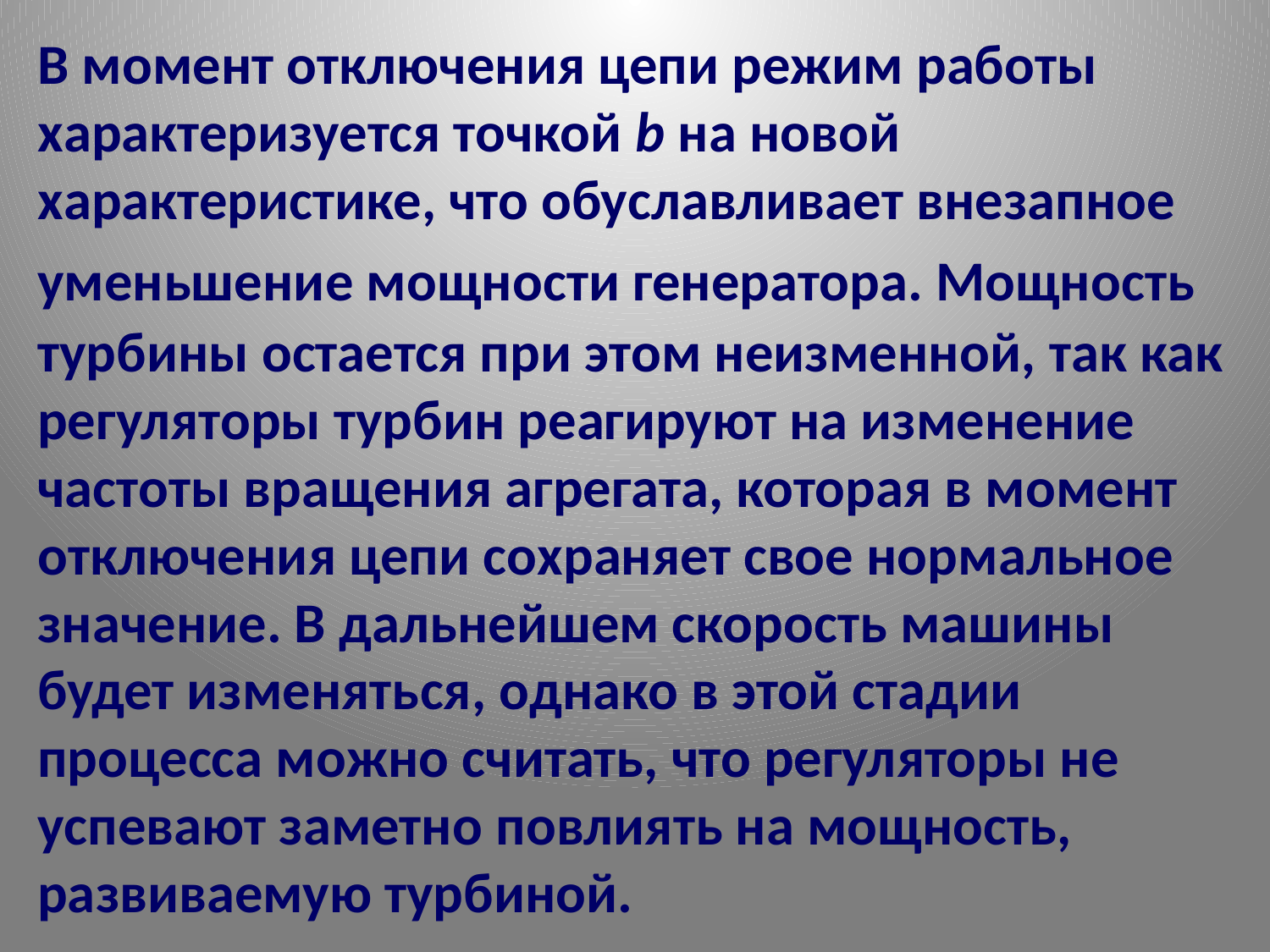

# В момент отключения цепи режим работы характеризуется точкой b на новой характеристике, что обуславливает внезапное уменьшение мощности генератора. Мощность турбины остается при этом неизменной, так как регуляторы турбин реагируют на изменение частоты вращения агрегата, которая в момент отключения цепи сохраняет свое нормальное значение. В дальнейшем скорость машины будет изменяться, однако в этой стадии процесса можно считать, что регуляторы не успевают заметно повлиять на мощность, развиваемую турбиной.